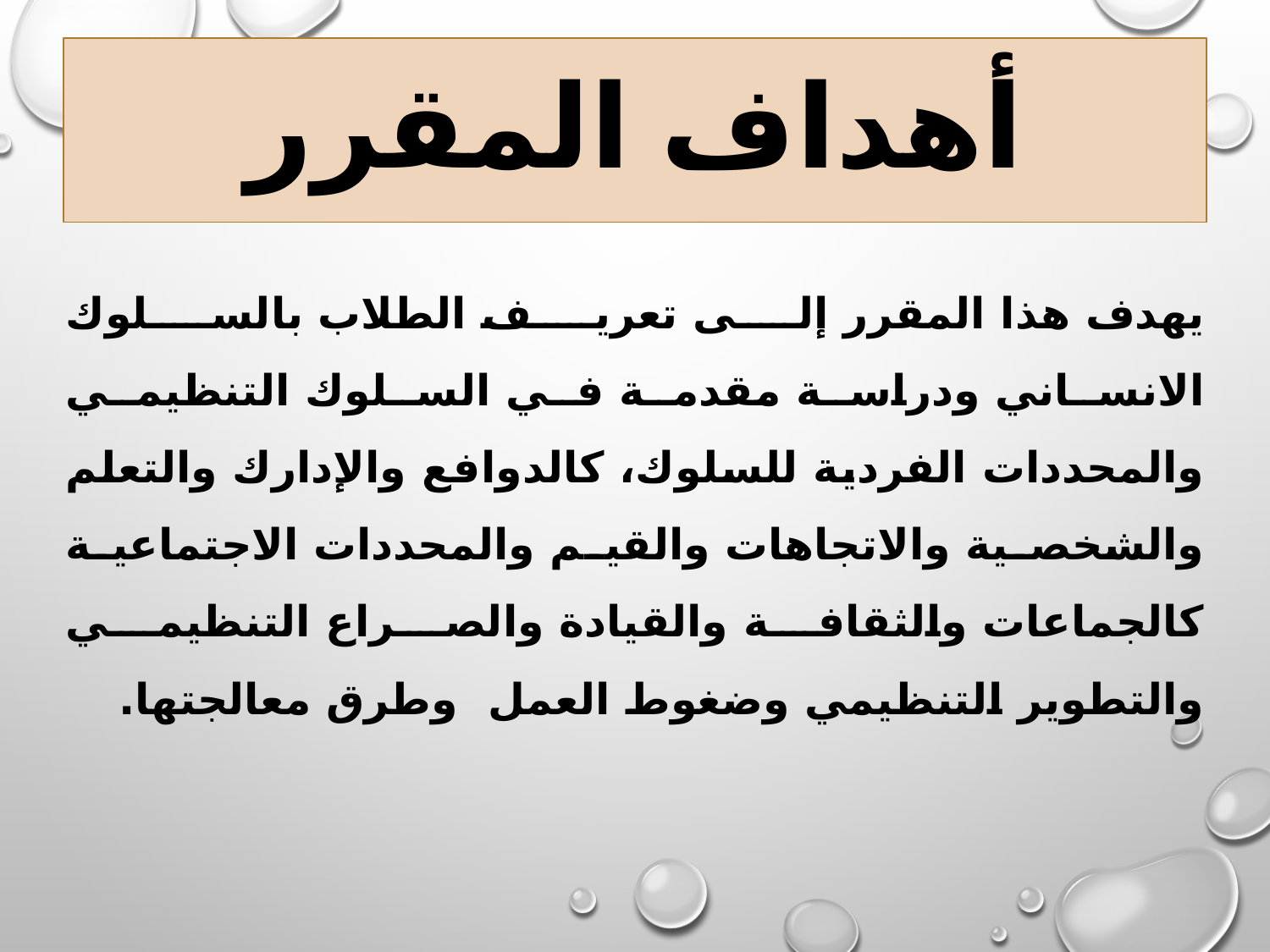

# أهداف المقرر
يهدف هذا المقرر إلى تعريف الطلاب بالسلوك الانساني ودراسة مقدمة في السلوك التنظيمي والمحددات الفردية للسلوك، كالدوافع والإدارك والتعلم والشخصية والاتجاهات والقيم والمحددات الاجتماعية كالجماعات والثقافة والقيادة والصراع التنظيمي والتطوير التنظيمي وضغوط العمل  وطرق معالجتها.